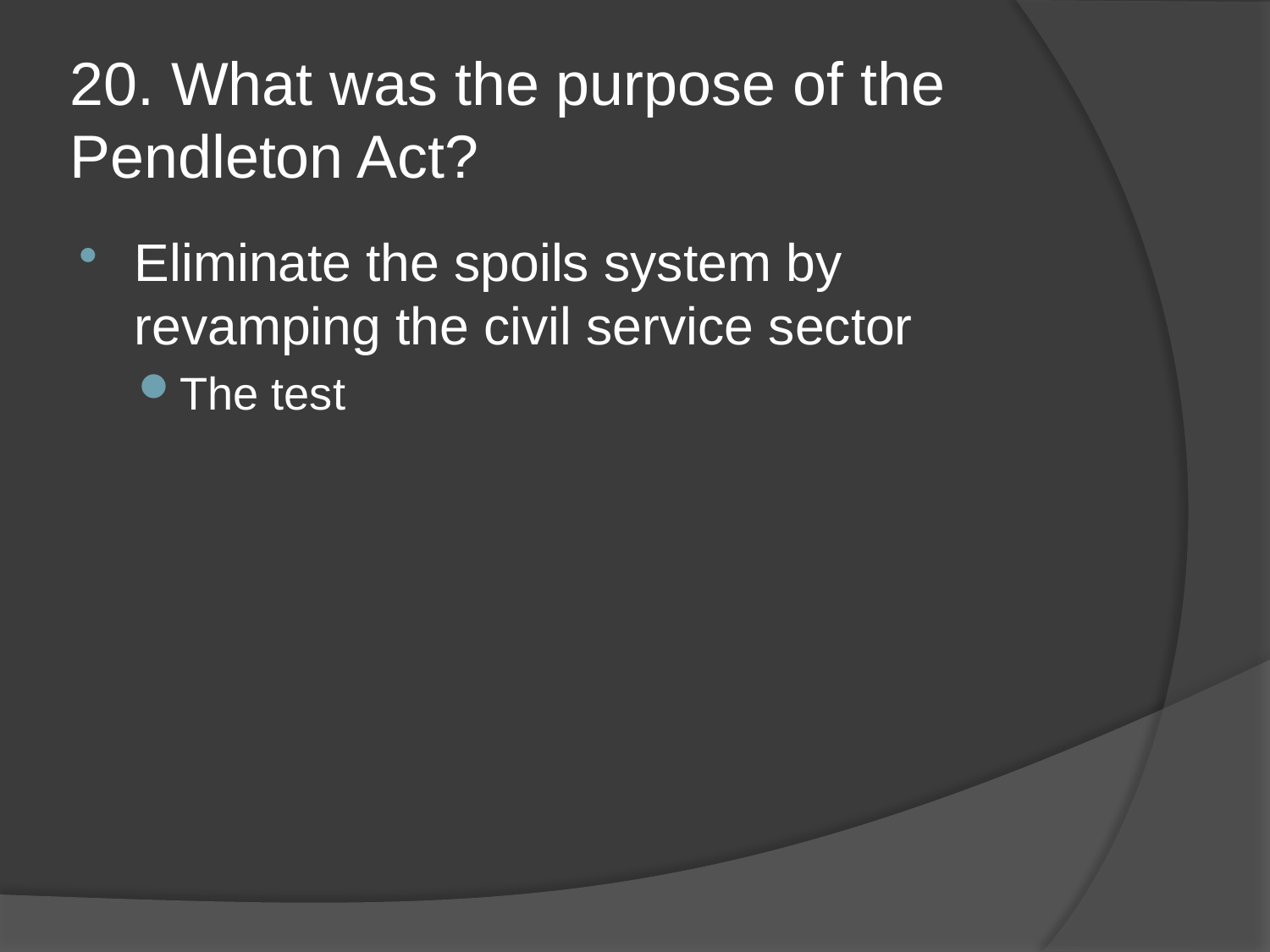

# 20. What was the purpose of the Pendleton Act?
Eliminate the spoils system by revamping the civil service sector
The test